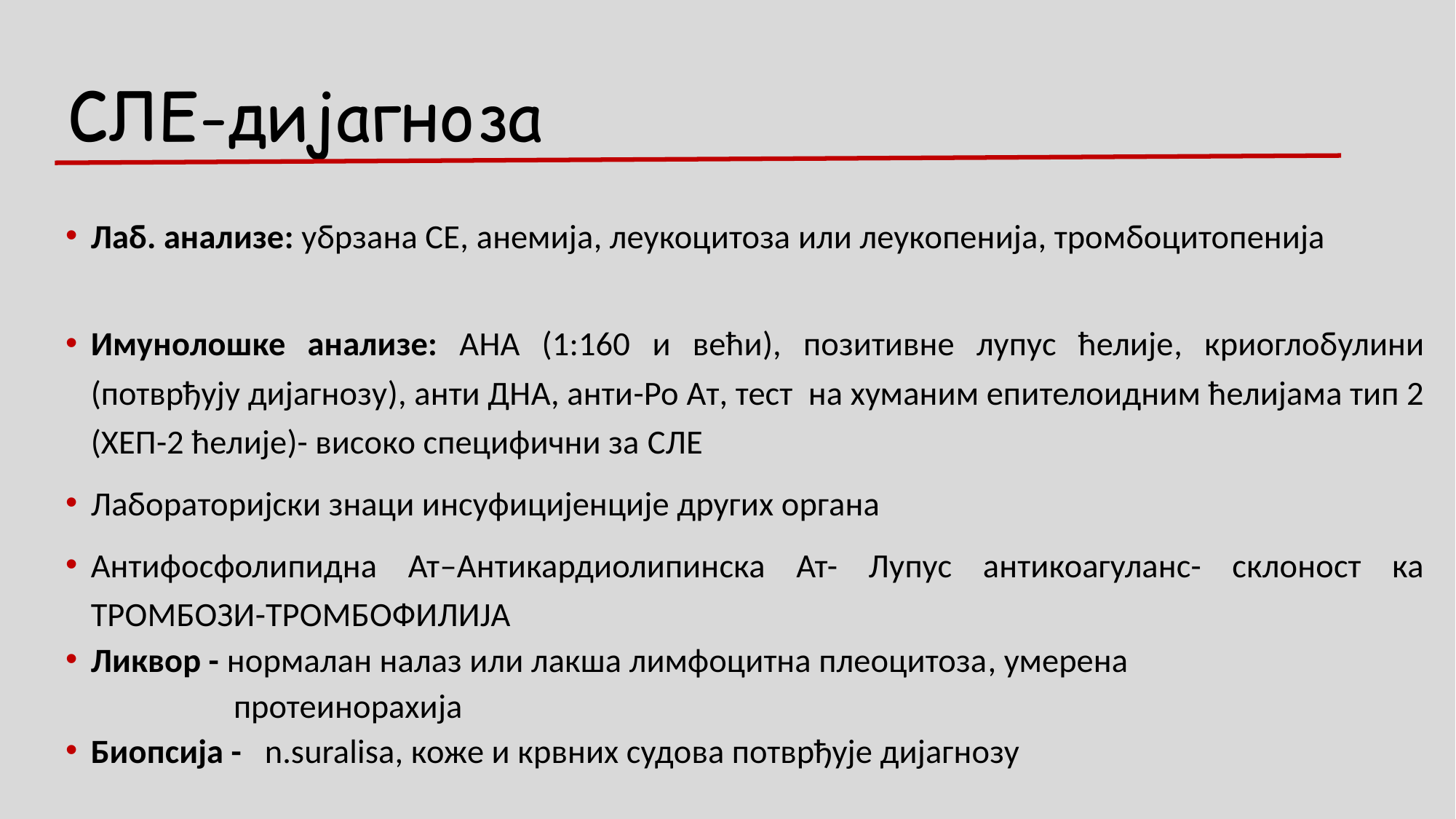

# СЛЕ-дијагноза
Лаб. анализе: убрзана СЕ, анемија, леукоцитоза или леукопенија, тромбоцитопенија

Имунолошке анализе: AНA (1:160 и већи), позитивне лупус ћелије, криоглобулини (потврђују дијагнозу), анти ДНА, анти-Ро Aт, тест  на хуманим епителоидним ћелијама тип 2 (ХЕП-2 ћелије)- високо специфични за СЛЕ
Лабораторијски знаци инсуфицијенције других органа
Антифосфолипидна Ат–Антикардиолипинска Ат- Лупус антикоагуланс- склоност ка ТРОМБОЗИ-ТРОМБОФИЛИЈА
Ликвор - нормалан налаз или лакша лимфоцитна плеоцитоза, умерена
                      протеинорахија
Биопсија -   n.suralisa, коже и крвних судова потврђује дијагнозу